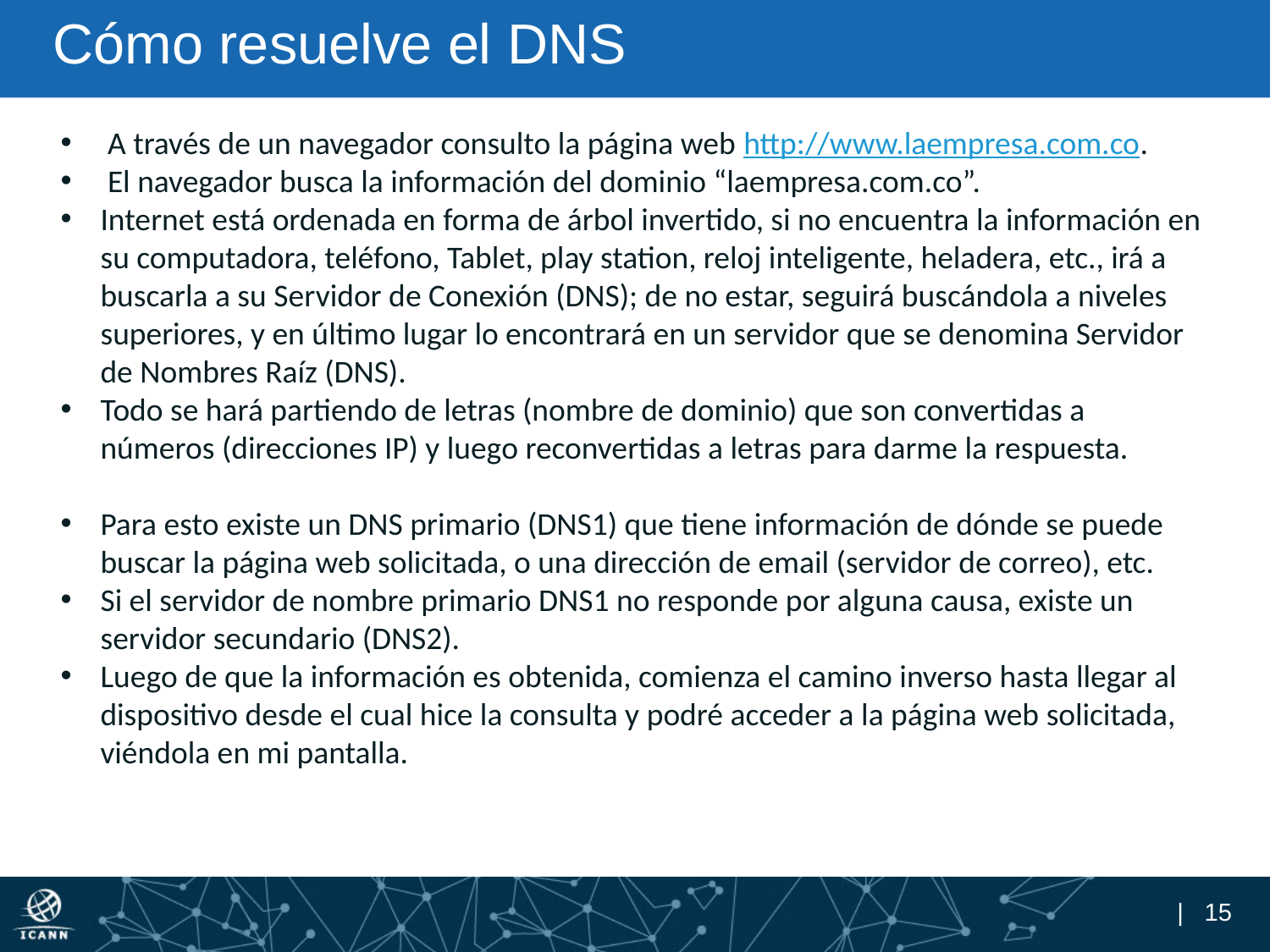

# Cómo resuelve el DNS
 A través de un navegador consulto la página web http://www.laempresa.com.co.
 El navegador busca la información del dominio “laempresa.com.co”.
Internet está ordenada en forma de árbol invertido, si no encuentra la información en su computadora, teléfono, Tablet, play station, reloj inteligente, heladera, etc., irá a buscarla a su Servidor de Conexión (DNS); de no estar, seguirá buscándola a niveles superiores, y en último lugar lo encontrará en un servidor que se denomina Servidor de Nombres Raíz (DNS).
Todo se hará partiendo de letras (nombre de dominio) que son convertidas a números (direcciones IP) y luego reconvertidas a letras para darme la respuesta.

Para esto existe un DNS primario (DNS1) que tiene información de dónde se puede buscar la página web solicitada, o una dirección de email (servidor de correo), etc.
Si el servidor de nombre primario DNS1 no responde por alguna causa, existe un servidor secundario (DNS2).
Luego de que la información es obtenida, comienza el camino inverso hasta llegar al dispositivo desde el cual hice la consulta y podré acceder a la página web solicitada, viéndola en mi pantalla.